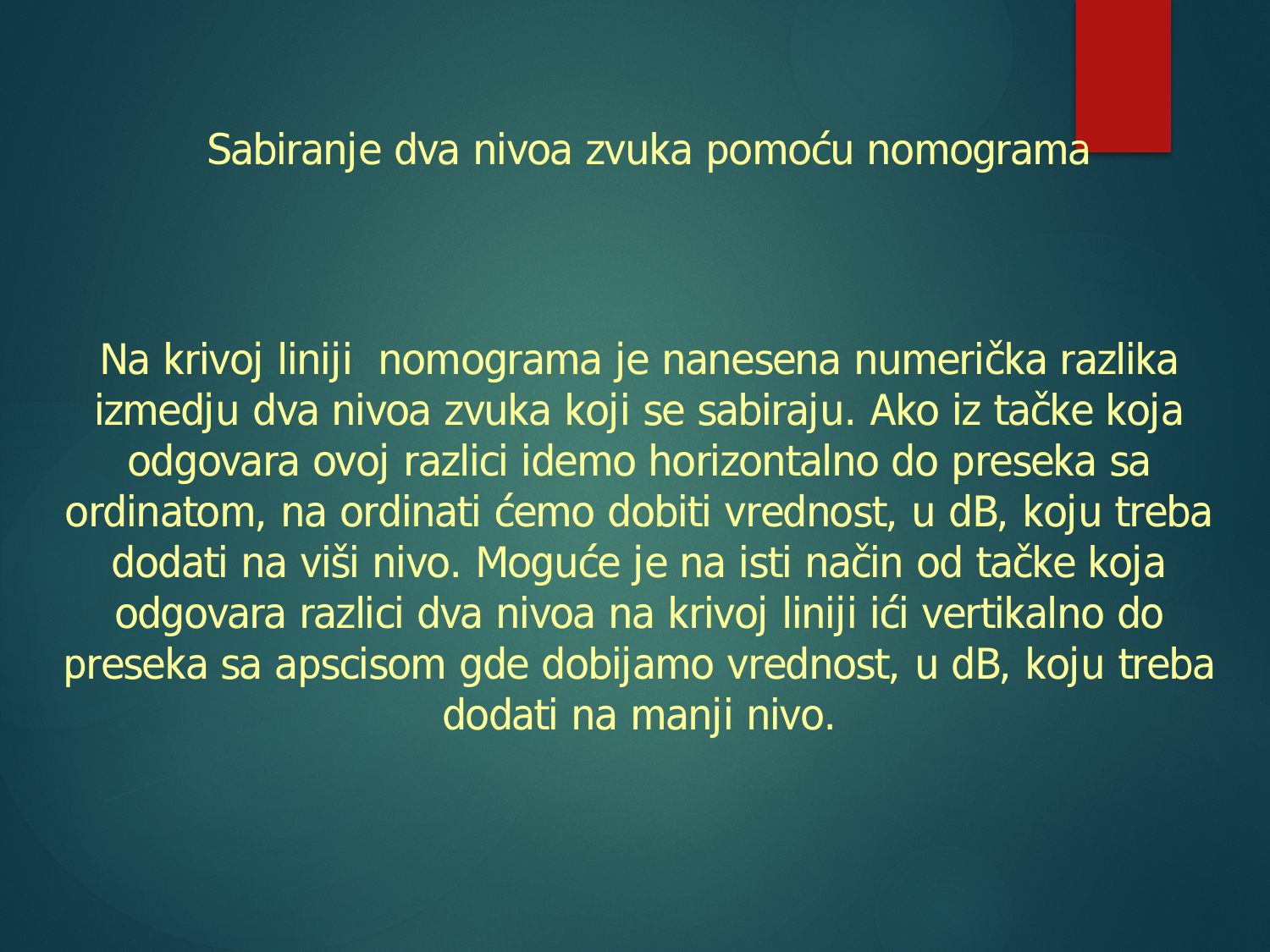

Sabiranje dva nivoa zvuka pomoću nomograma
Na krivoj liniji  nomograma je nanesena numerička razlika izmedju dva nivoa zvuka koji se sabiraju. Ako iz tačke koja odgovara ovoj razlici idemo horizontalno do preseka sa ordinatom, na ordinati ćemo dobiti vrednost, u dB, koju treba dodati na viši nivo. Moguće je na isti način od tačke koja odgovara razlici dva nivoa na krivoj liniji ići vertikalno do preseka sa apscisom gde dobijamo vrednost, u dB, koju treba dodati na manji nivo.